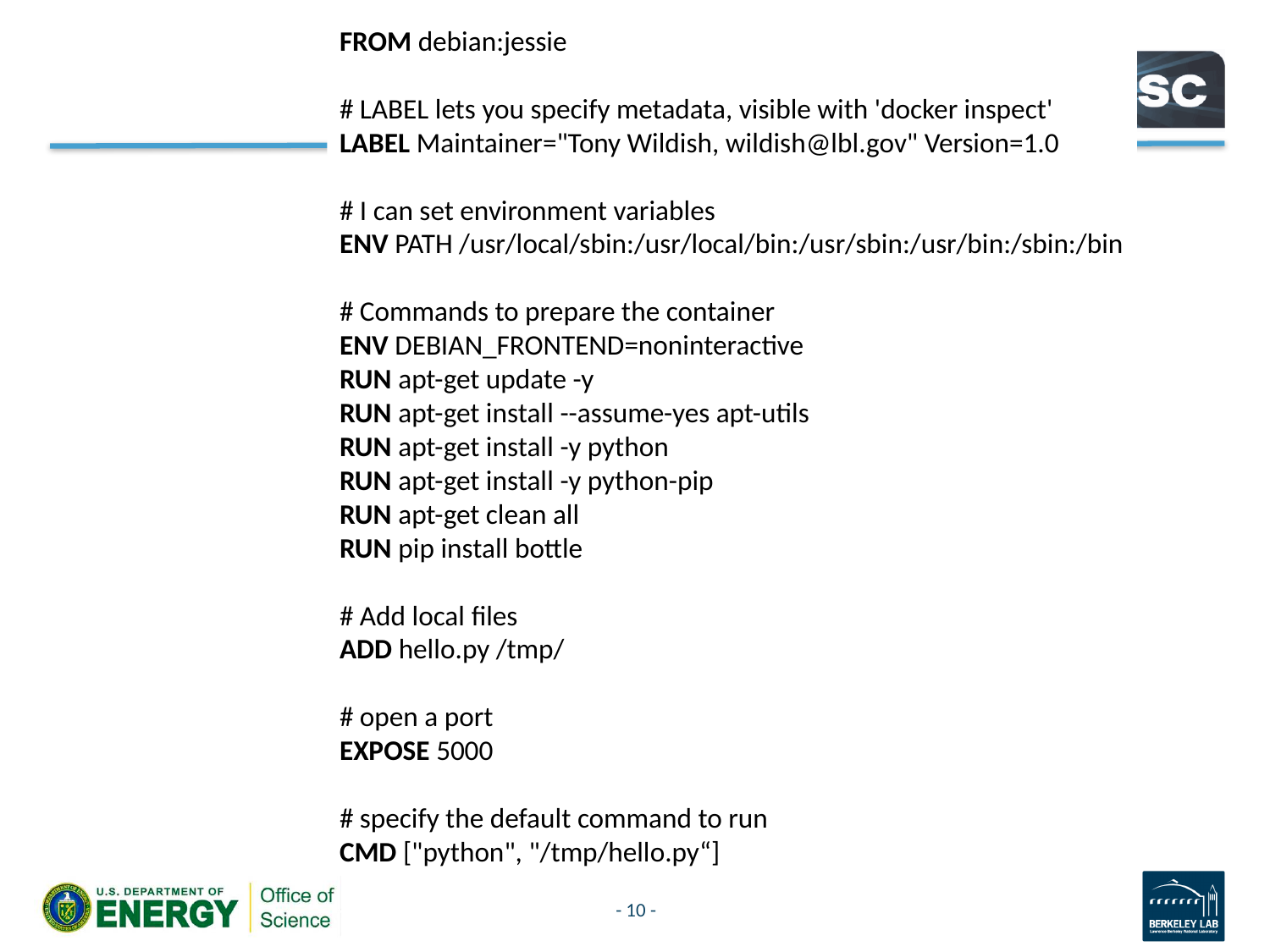

FROM debian:jessie

# LABEL lets you specify metadata, visible with 'docker inspect'
LABEL Maintainer="Tony Wildish, wildish@lbl.gov" Version=1.0

# I can set environment variables
ENV PATH /usr/local/sbin:/usr/local/bin:/usr/sbin:/usr/bin:/sbin:/bin

# Commands to prepare the container
ENV DEBIAN_FRONTEND=noninteractive
RUN apt-get update -y
RUN apt-get install --assume-yes apt-utils
RUN apt-get install -y python
RUN apt-get install -y python-pip
RUN apt-get clean all
RUN pip install bottle

# Add local files
ADD hello.py /tmp/

# open a port
EXPOSE 5000

# specify the default command to run
CMD ["python", "/tmp/hello.py“]
- 10 -